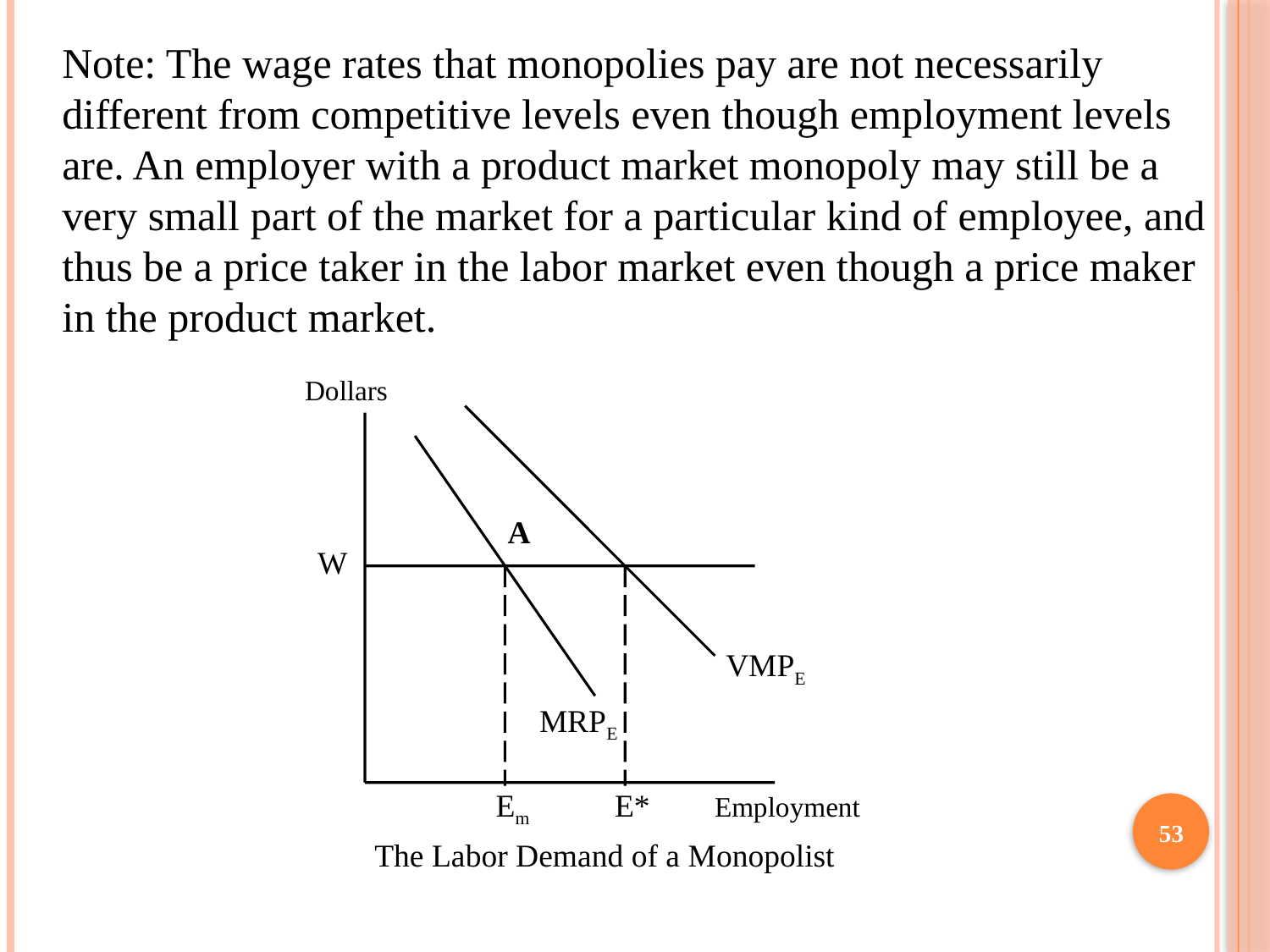

Note: The wage rates that monopolies pay are not necessarily different from competitive levels even though employment levels are. An employer with a product market monopoly may still be a very small part of the market for a particular kind of employee, and thus be a price taker in the labor market even though a price maker in the product market.
 Dollars

A
W

VMPE
MRPE
Em
E*

 Employment
The Labor Demand of a Monopolist
53